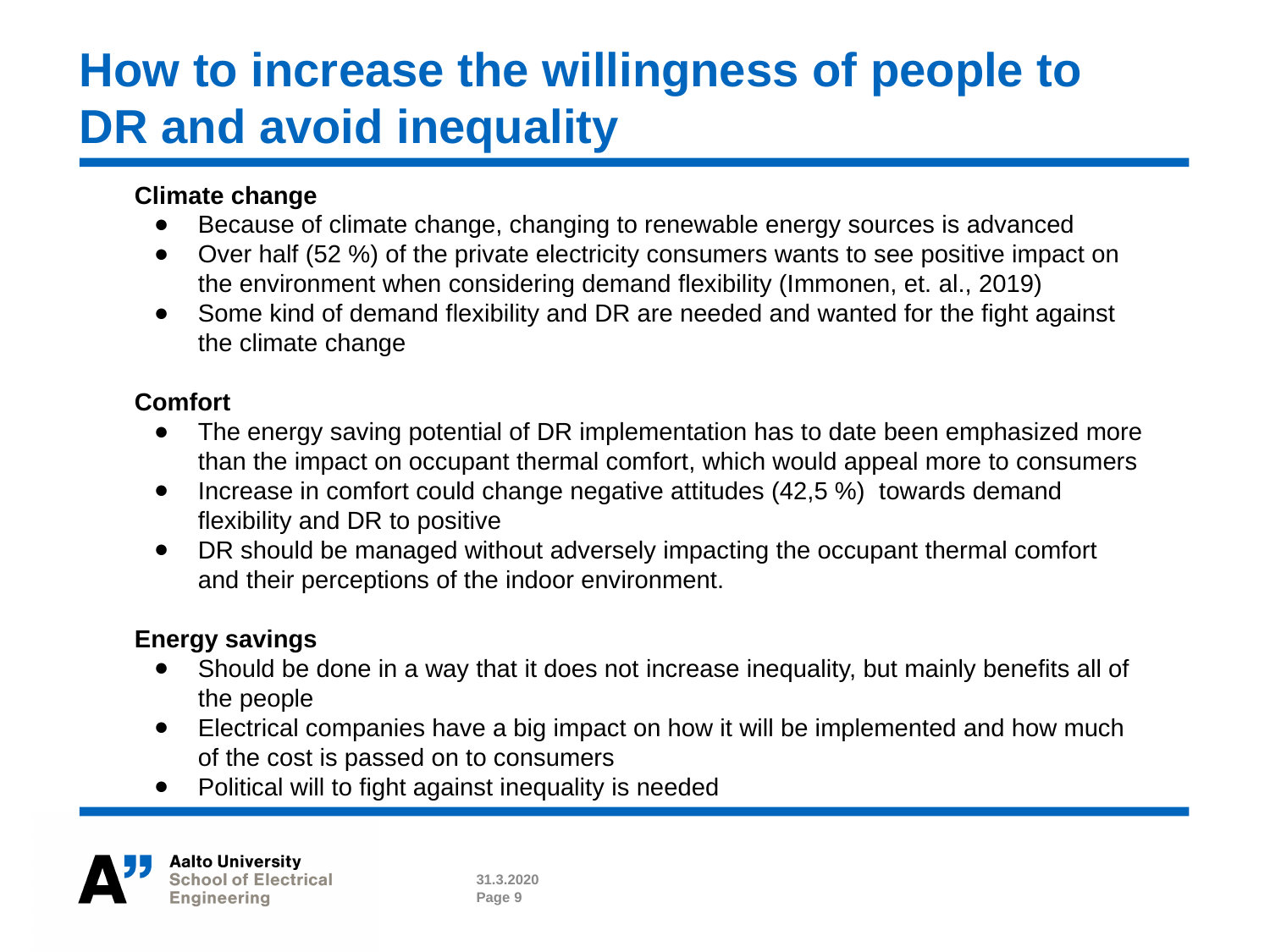

# How to increase the willingness of people to DR and avoid inequality
Climate change
Because of climate change, changing to renewable energy sources is advanced
Over half (52 %) of the private electricity consumers wants to see positive impact on the environment when considering demand flexibility (Immonen, et. al., 2019)
Some kind of demand flexibility and DR are needed and wanted for the fight against the climate change

Comfort
The energy saving potential of DR implementation has to date been emphasized more than the impact on occupant thermal comfort, which would appeal more to consumers
Increase in comfort could change negative attitudes (42,5 %)  towards demand flexibility and DR to positive
DR should be managed without adversely impacting the occupant thermal comfort and their perceptions of the indoor environment.

Energy savings
Should be done in a way that it does not increase inequality, but mainly benefits all of the people
Electrical companies have a big impact on how it will be implemented and how much of the cost is passed on to consumers
Political will to fight against inequality is needed

31.3.2020
Page 9